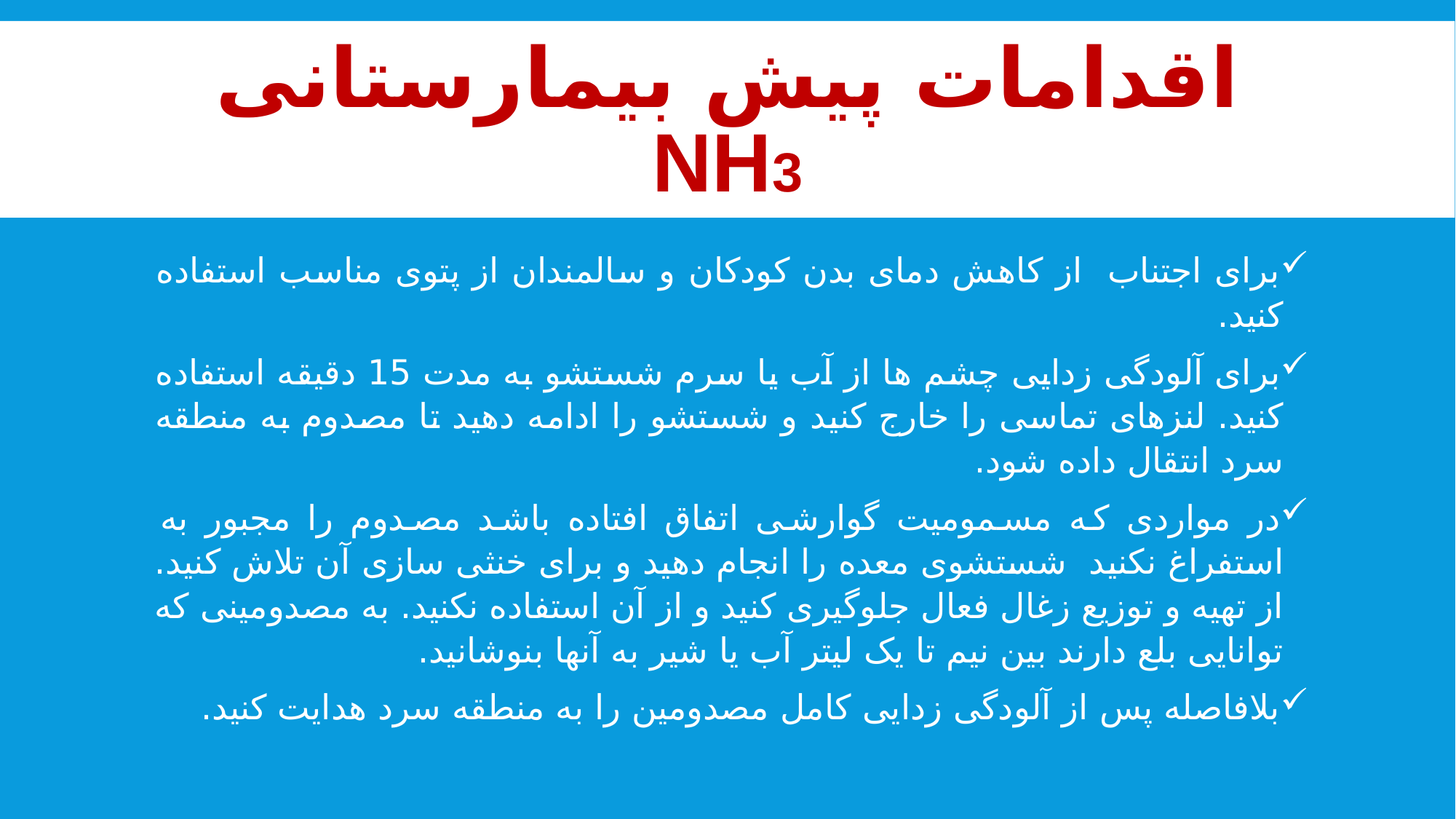

# اقدامات پیش بیمارستانی NH3
برای اجتناب  از کاهش دمای بدن کودکان و سالمندان از پتوی مناسب استفاده کنید.
برای آلودگی زدایی چشم ها از آب یا سرم شستشو به مدت 15 دقیقه استفاده کنید. لنزهای تماسی را خارج کنید و شستشو را ادامه دهید تا مصدوم به منطقه سرد انتقال داده شود.
در مواردی که مسمومیت گوارشی اتفاق افتاده باشد مصدوم را مجبور به استفراغ نکنید  شستشوی معده را انجام دهید و برای خنثی سازی آن تلاش کنید. از تهیه و توزیع زغال فعال جلوگیری کنید و از آن استفاده نکنید. به مصدومینی که توانایی بلع دارند بین نیم تا یک لیتر آب یا شیر به آنها بنوشانید.
بلافاصله پس از آلودگی زدایی کامل مصدومین را به منطقه سرد هدایت کنید.